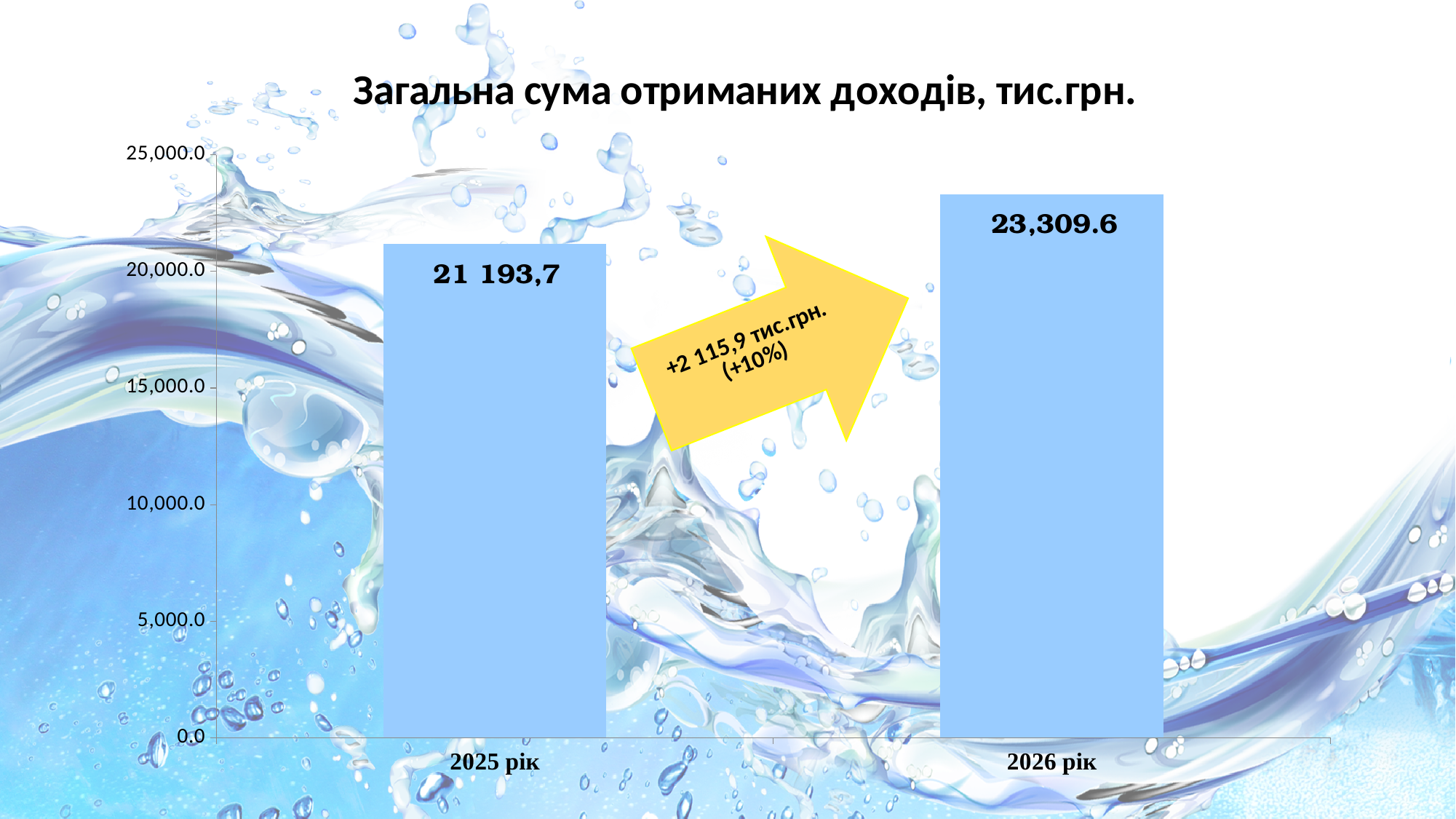

### Chart: Загальна сума отриманих доходів, тис.грн.

| Category |  |
|---|---|
| 2025 рік | 21193.7 |
| 2026 рік | 23309.6 |